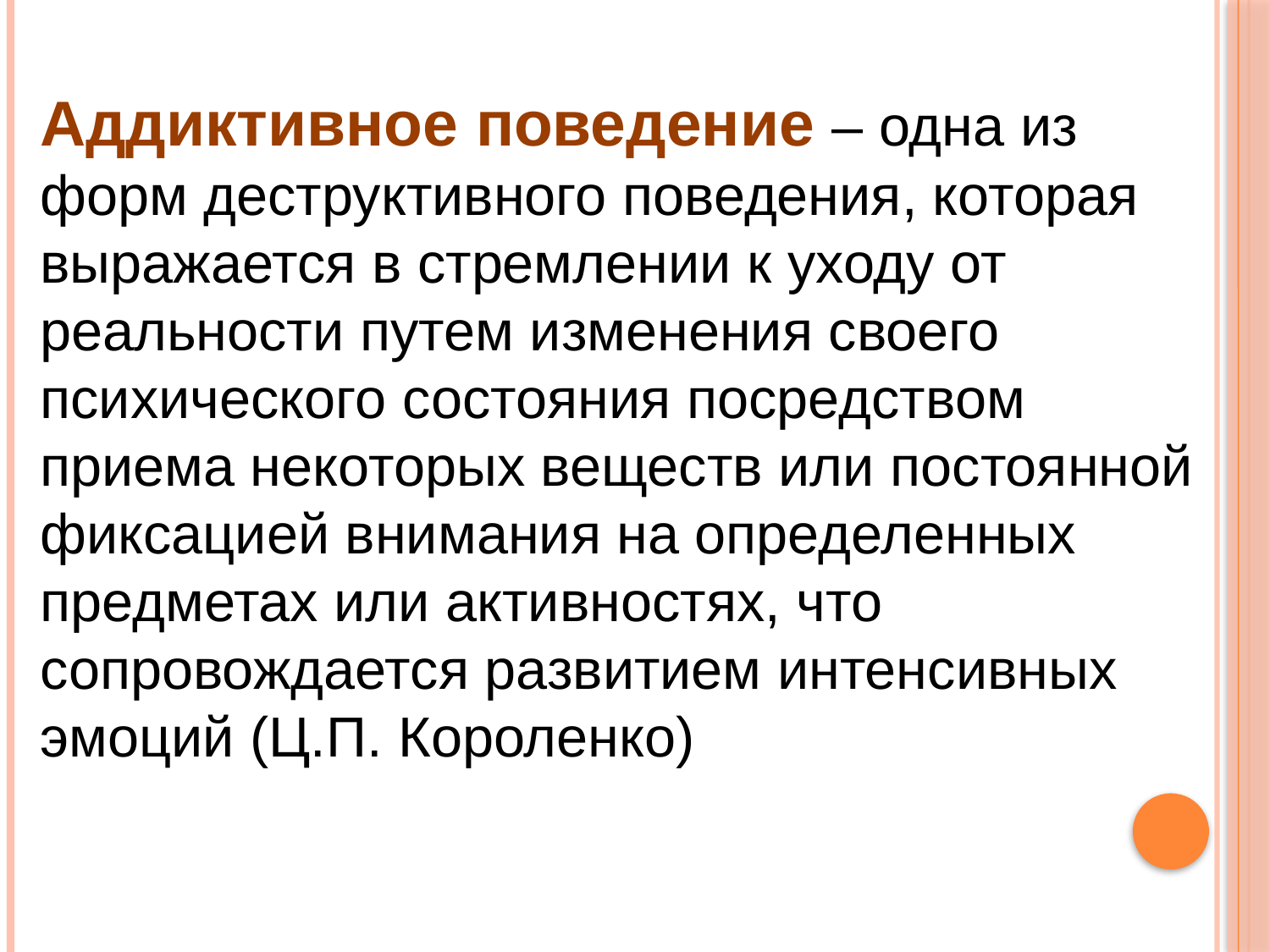

Аддиктивное поведение – одна из форм деструктивного поведения, которая выражается в стремлении к уходу от реальности путем изменения своего психического состояния посредством приема некоторых веществ или постоянной фиксацией внимания на определенных предметах или активностях, что сопровождается развитием интенсивных эмоций (Ц.П. Короленко)